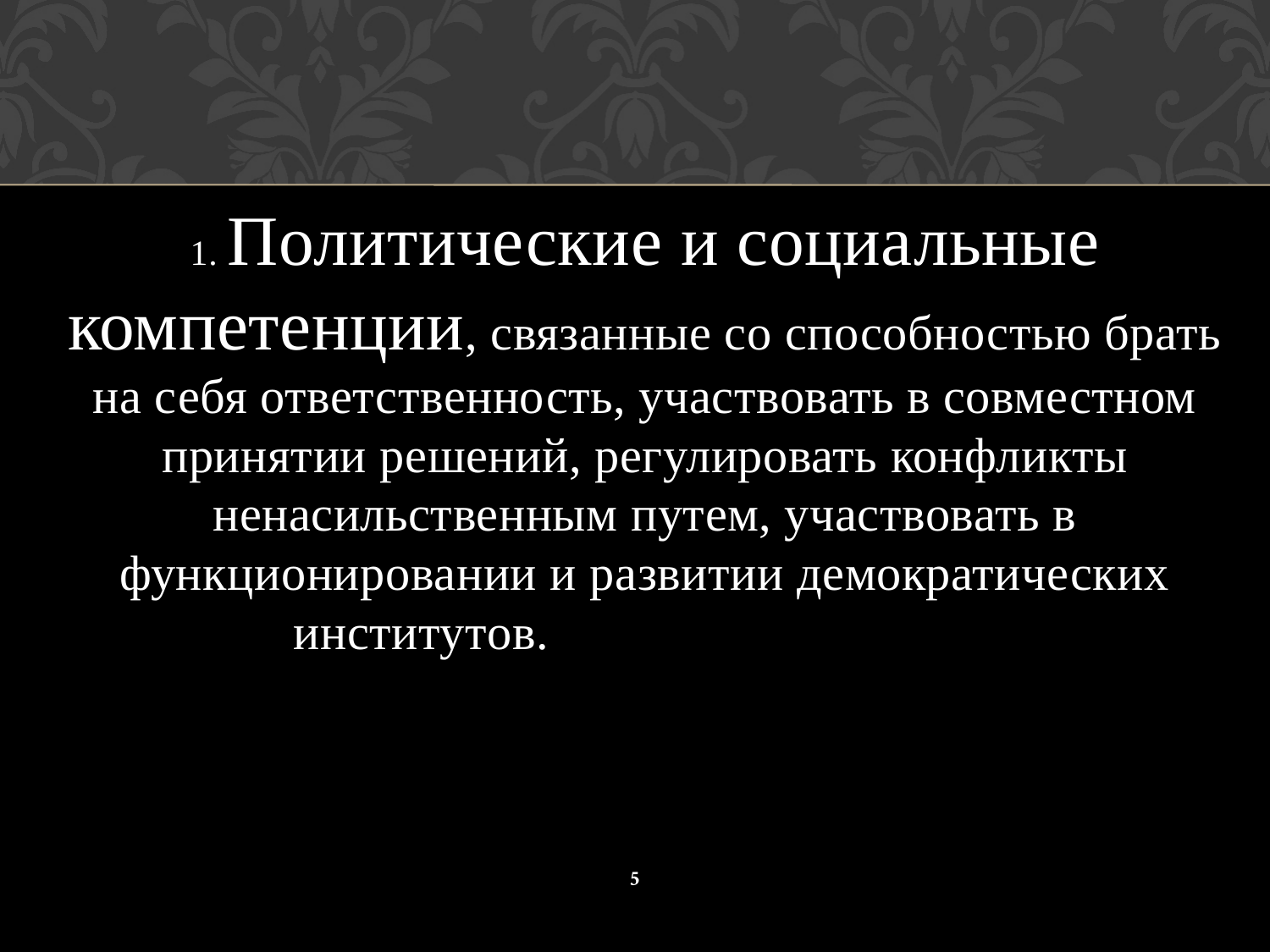

1. Политические и социальные компетенции, связанные со способностью брать на себя ответственность, участвовать в совместном принятии решений, регулировать конфликты ненасильственным путем, участвовать в функционировании и развитии демократических институтов.

5